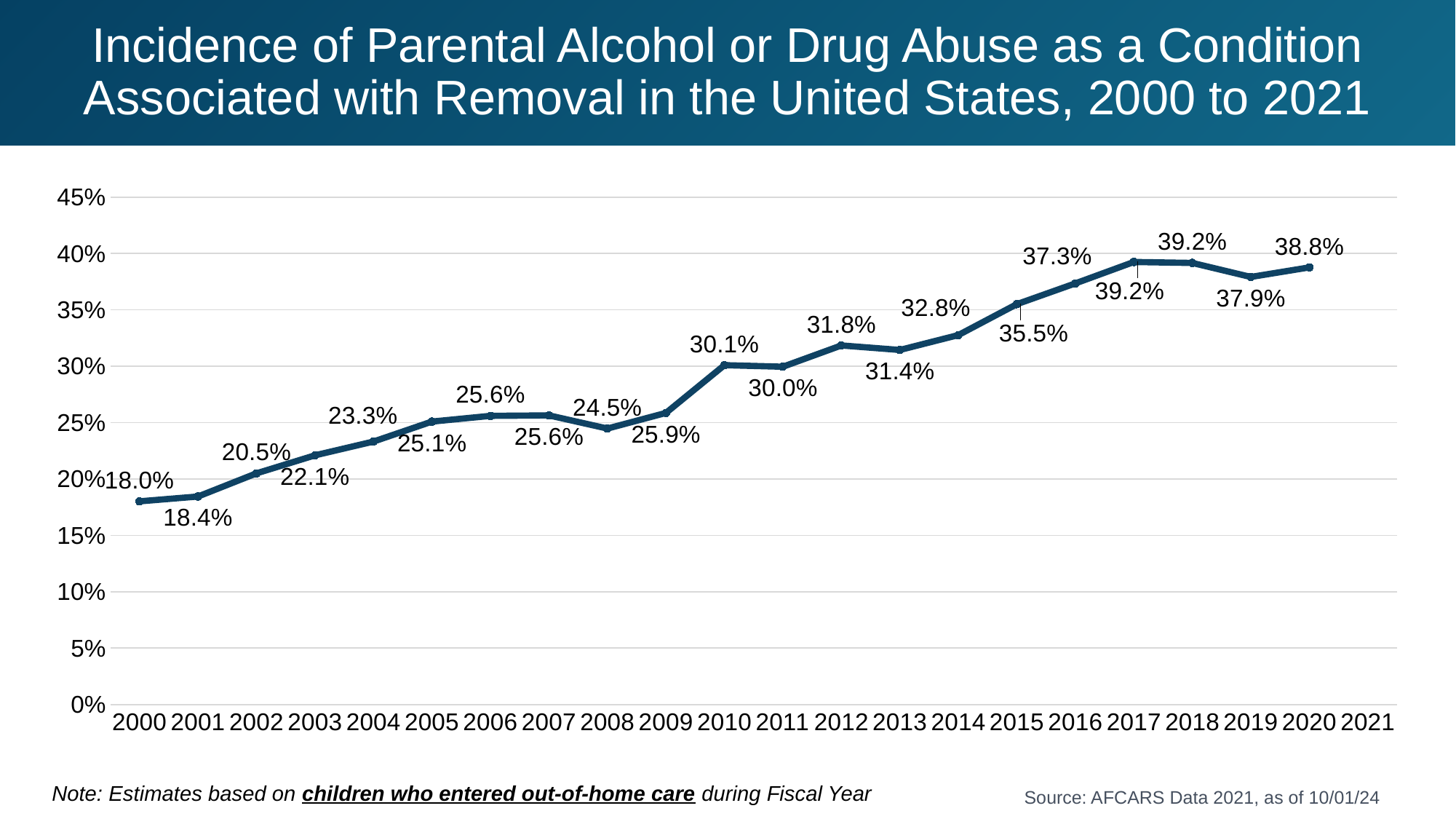

# Incidence of Parental Alcohol or Drug Abuse as a Condition Associated with Removal in the United States, 2000 to 2021

### Chart

| Category | National |
|---|---|
| 2000 | 0.18018790531235268 |
| 2001 | 0.1844400499211489 |
| 2002 | 0.2050151735247163 |
| 2003 | 0.221 |
| 2004 | 0.2332018034366582 |
| 2005 | 0.2509512905418889 |
| 2006 | 0.2560134150699618 |
| 2007 | 0.2564237396663912 |
| 2008 | 0.2447512585134735 |
| 2009 | 0.2585977284743728 |
| 2010 | 0.30097868240203224 |
| 2011 | 0.2996079750022554 |
| 2012 | 0.31845648994440645 |
| 2013 | 0.3144521434252858 |
| 2014 | 0.3276736012741097 |
| 2015 | 0.35506993858594027 |
| 2016 | 0.3734939321534137 |
| 2017 | 0.39247839272458696 |
| 2018 | 0.3916546696655987 |
| 2019 | 0.3792217957882882 |
| 2020 | 0.3876729688203538 |
| 2021 | None |
Note: Estimates based on children who entered out-of-home care during Fiscal Year
Source: AFCARS Data 2021, as of 10/01/24